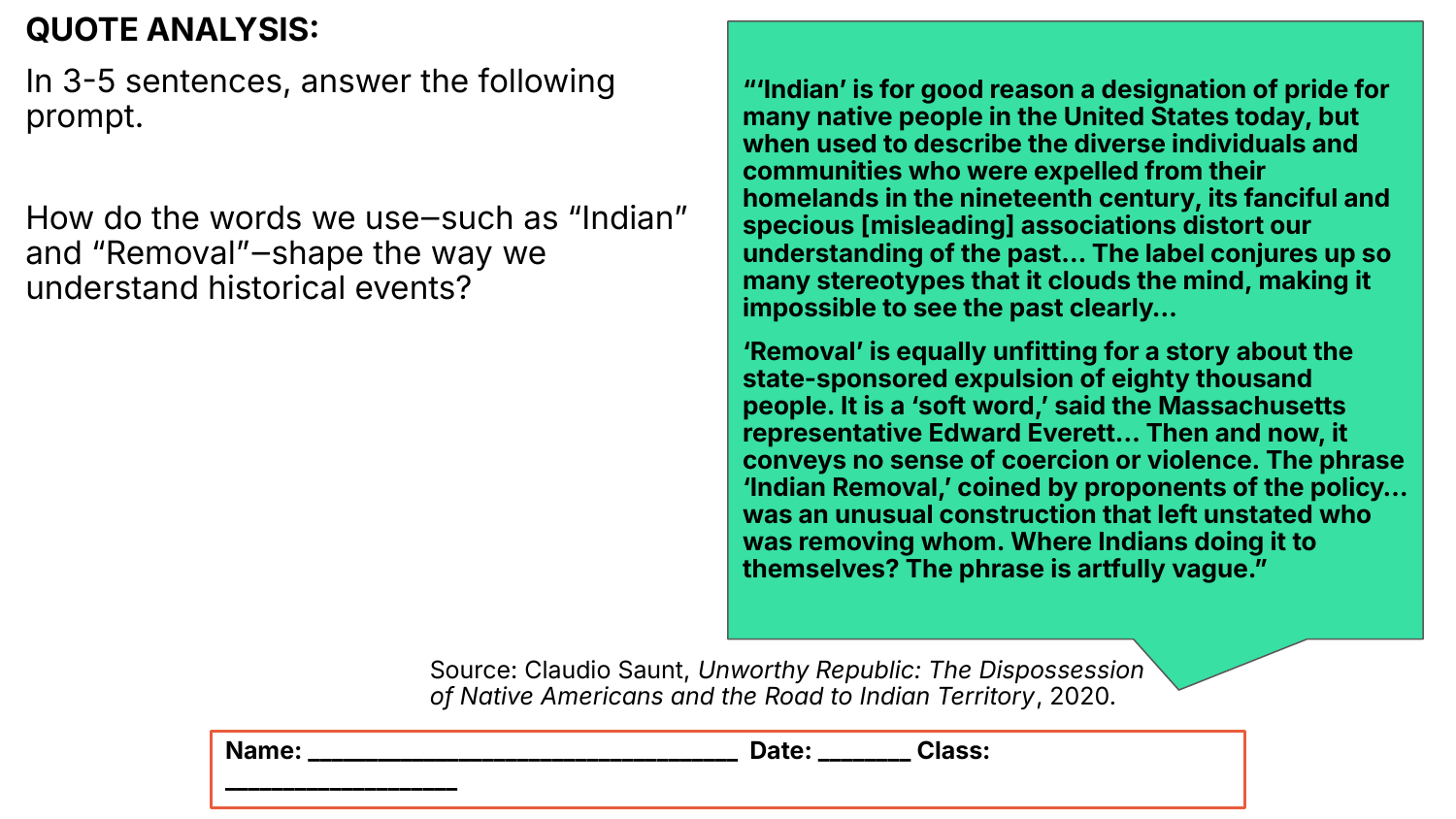

QUOTE ANALYSIS:
In 3-5 sentences, answer the following prompt.

How do the words we use‒such as “Indian” and “Removal”‒shape the way we understand historical events?

“‘Indian’ is for good reason a designation of pride for many native people in the United States today, but when used to describe the diverse individuals and communities who were expelled from their homelands in the nineteenth century, its fanciful and specious [misleading] associations distort our understanding of the past… The label conjures up so many stereotypes that it clouds the mind, making it impossible to see the past clearly…
‘Removal’ is equally unfitting for a story about the state-sponsored expulsion of eighty thousand people. It is a ‘soft word,’ said the Massachusetts representative Edward Everett… Then and now, it conveys no sense of coercion or violence. The phrase ‘Indian Removal,’ coined by proponents of the policy… was an unusual construction that left unstated who was removing whom. Where Indians doing it to themselves? The phrase is artfully vague.”
Source: Claudio Saunt, Unworthy Republic: The Dispossession of Native Americans and the Road to Indian Territory, 2020.
Name: _____________________________________  Date: ________ Class: ____________________